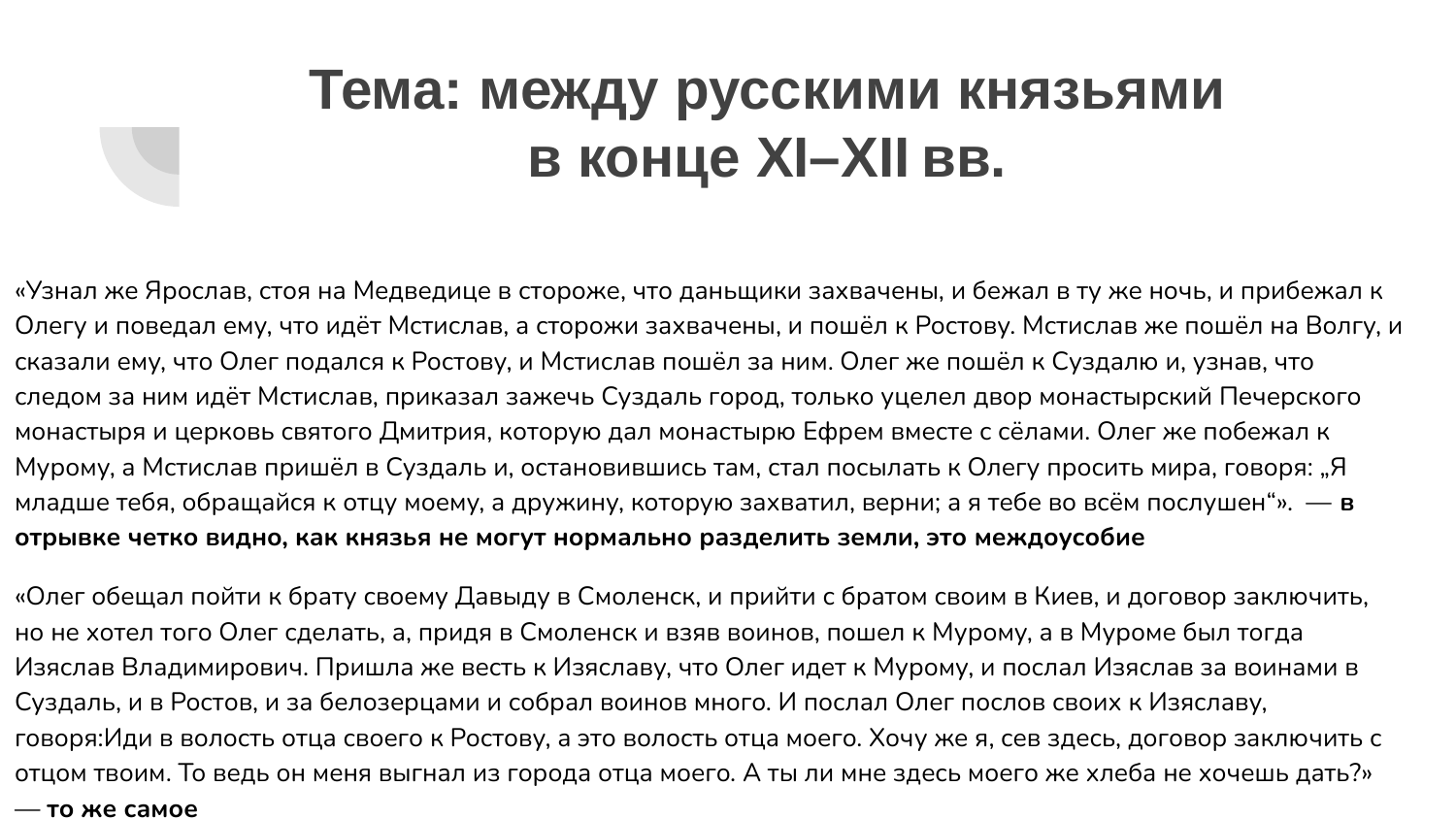

# Тема: между русскими князьями
в конце XI–XII вв.
«Узнал же Ярослав, стоя на Медведице в стороже, что даньщики захвачены, и бежал в ту же ночь, и прибежал к Олегу и поведал ему, что идёт Мстислав, а сторожи захвачены, и пошёл к Ростову. Мстислав же пошёл на Волгу, и сказали ему, что Олег подался к Ростову, и Мстислав пошёл за ним. Олег же пошёл к Суздалю и, узнав, что следом за ним идёт Мстислав, приказал зажечь Суздаль город, только уцелел двор монастырский Печерского монастыря и церковь святого Дмитрия, которую дал монастырю Ефрем вместе с сёлами. Олег же побежал к Мурому, а Мстислав пришёл в Суздаль и, остановившись там, стал посылать к Олегу просить мира, говоря: „Я младше тебя, обращайся к отцу моему, а дружину, которую захватил, верни; а я тебе во всём послушен“».  — в отрывке четко видно, как князья не могут нормально разделить земли, это междоусобие
«Олег обещал пойти к брату своему Давыду в Смоленск, и прийти с братом своим в Киев, и договор заключить, но не хотел того Олег сделать, а, придя в Смоленск и взяв воинов, пошел к Мурому, а в Муроме был тогда Изяслав Владимирович. Пришла же весть к Изяславу, что Олег идет к Мурому, и послал Изяслав за воинами в Суздаль, и в Ростов, и за белозерцами и собрал воинов много. И послал Олег послов своих к Изяславу, говоря:Иди в волость отца своего к Ростову, а это волость отца моего. Хочу же я, сев здесь, договор заключить с отцом твоим. То ведь он меня выгнал из города отца моего. А ты ли мне здесь моего же хлеба не хочешь дать?» — то же самое